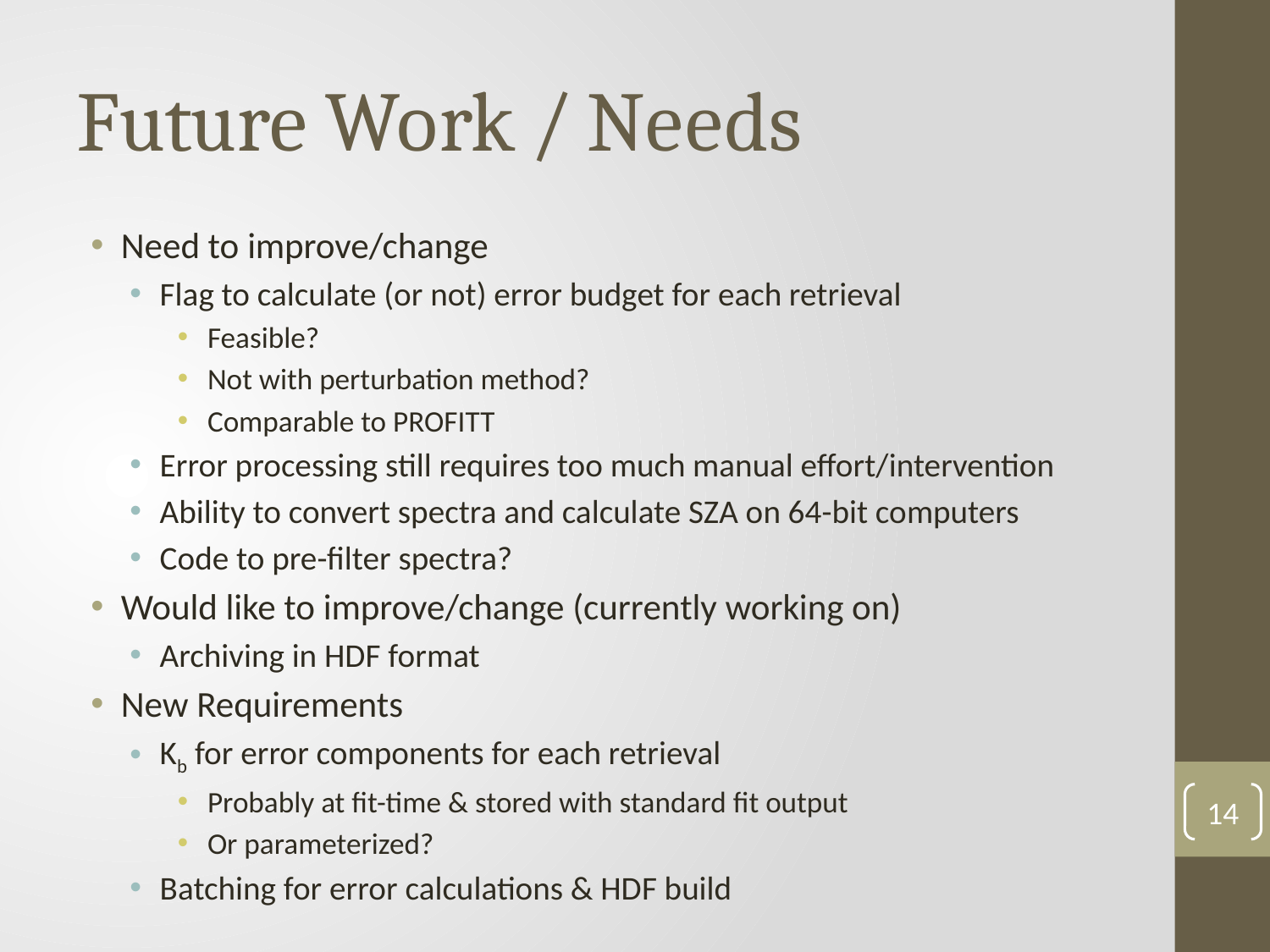

# Future Work / Needs
Need to improve/change
Flag to calculate (or not) error budget for each retrieval
Feasible?
Not with perturbation method?
Comparable to PROFITT
Error processing still requires too much manual effort/intervention
Ability to convert spectra and calculate SZA on 64-bit computers
Code to pre-filter spectra?
Would like to improve/change (currently working on)
Archiving in HDF format
New Requirements
Kb for error components for each retrieval
Probably at fit-time & stored with standard fit output
Or parameterized?
Batching for error calculations & HDF build
14